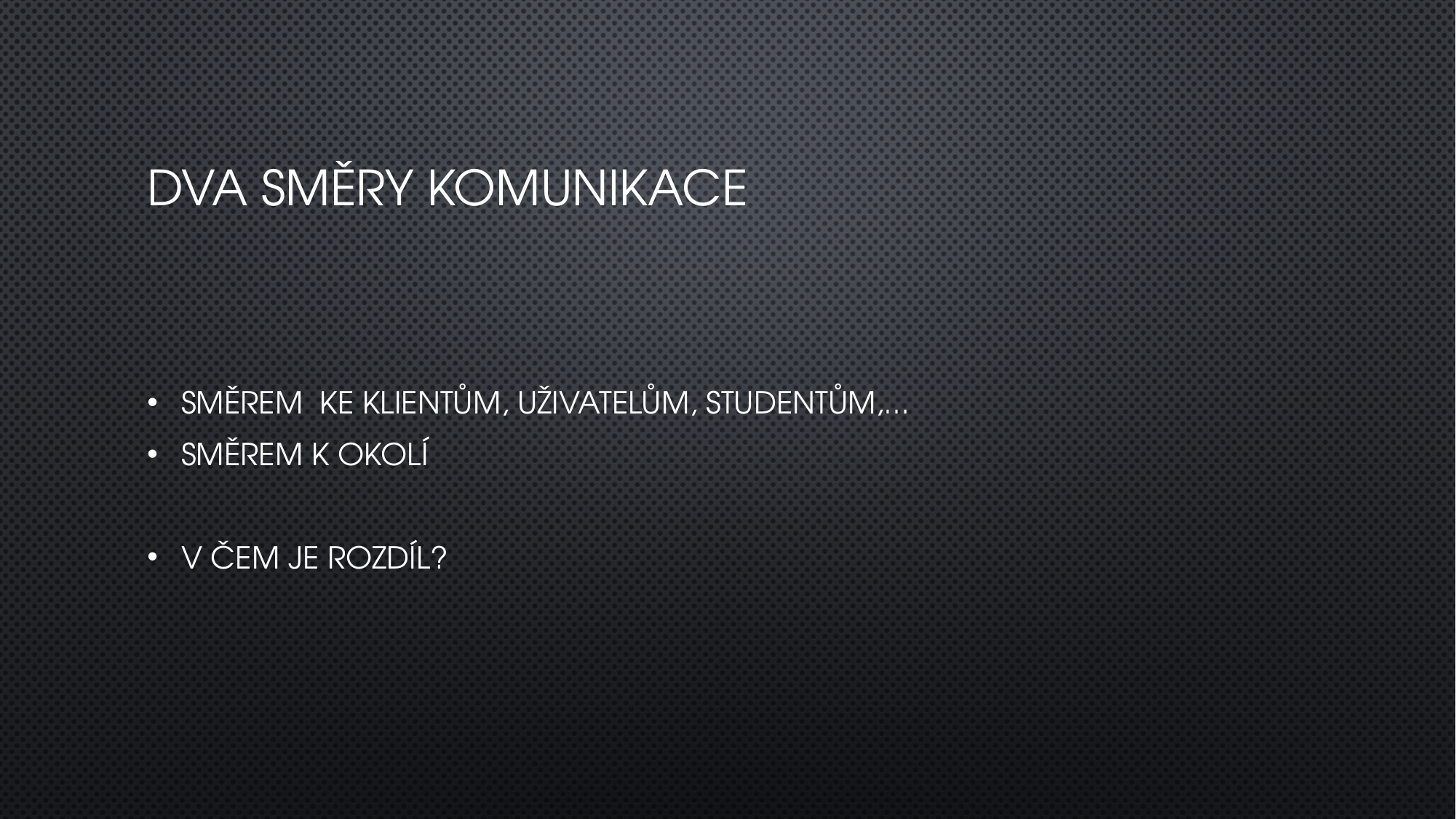

# Dva směry komunikace
Směrem  ke klientům, uživatelům, studentům,…
Směrem k okolí

V čem je rozdíl?